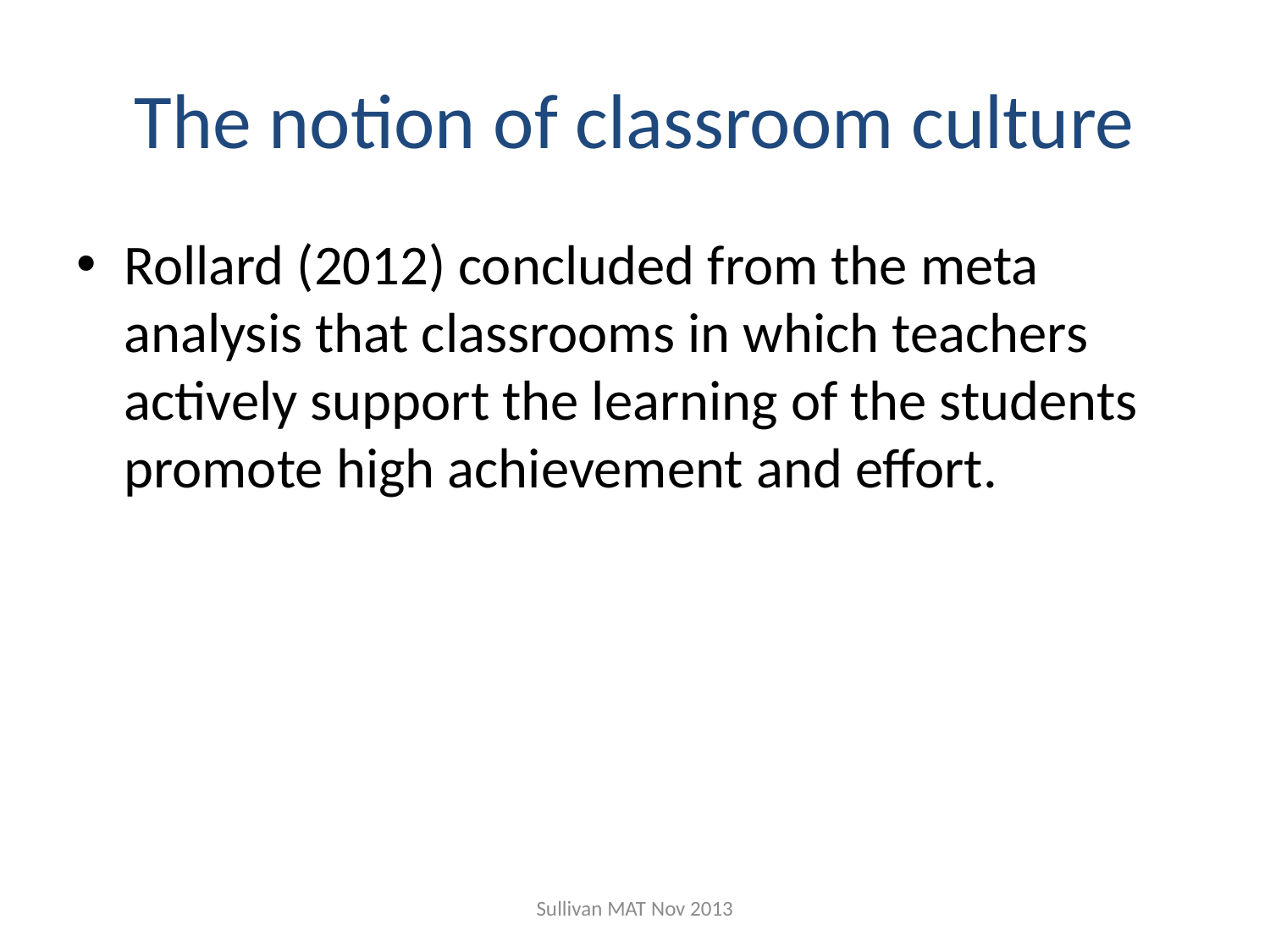

# The notion of classroom culture
Rollard (2012) concluded from the meta analysis that classrooms in which teachers actively support the learning of the students promote high achievement and effort.
Sullivan MAT Nov 2013